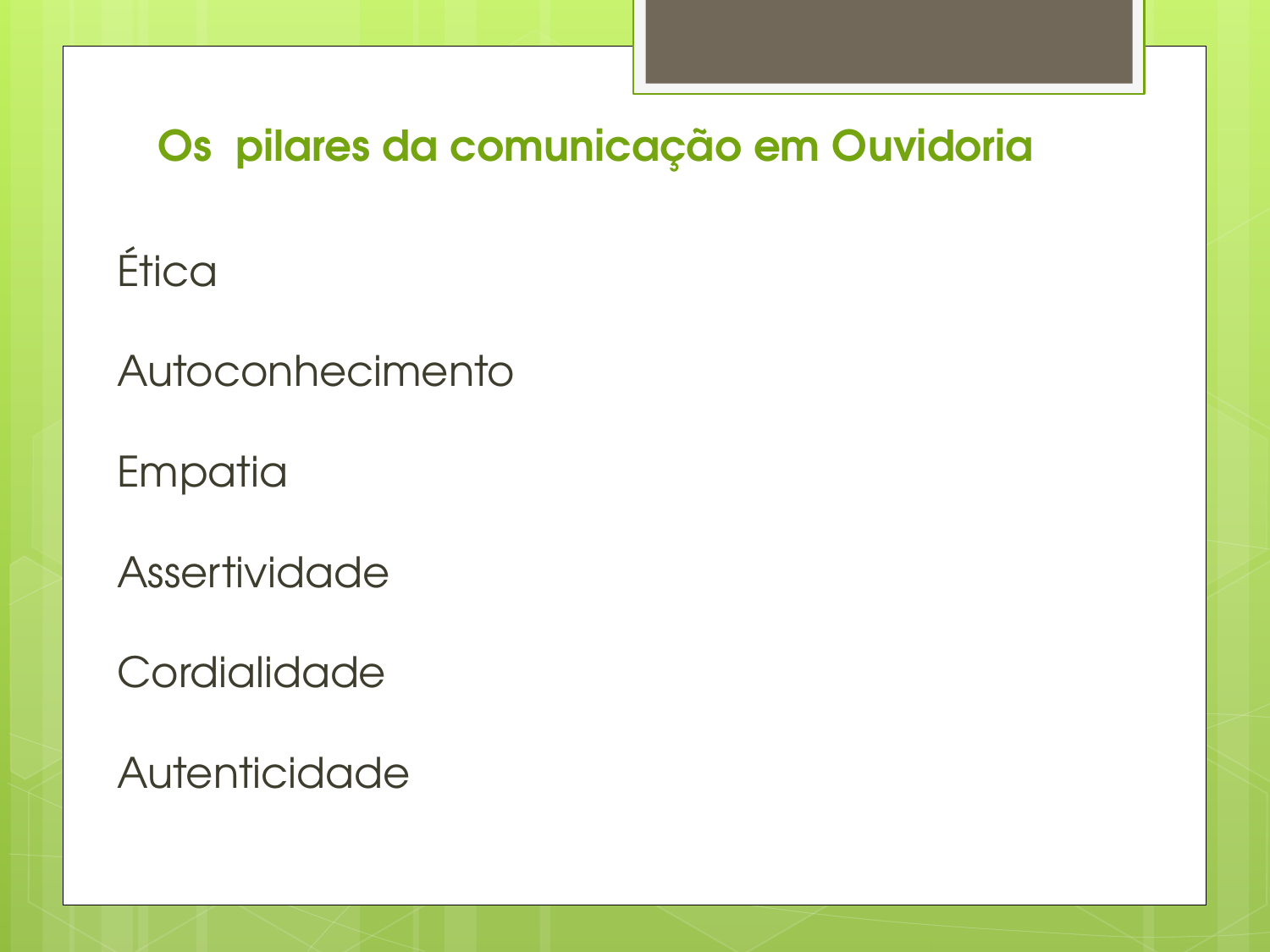

# Os  pilares da comunicação em Ouvidoria

Ética

Autoconhecimento

Empatia

Assertividade

Cordialidade

Autenticidade